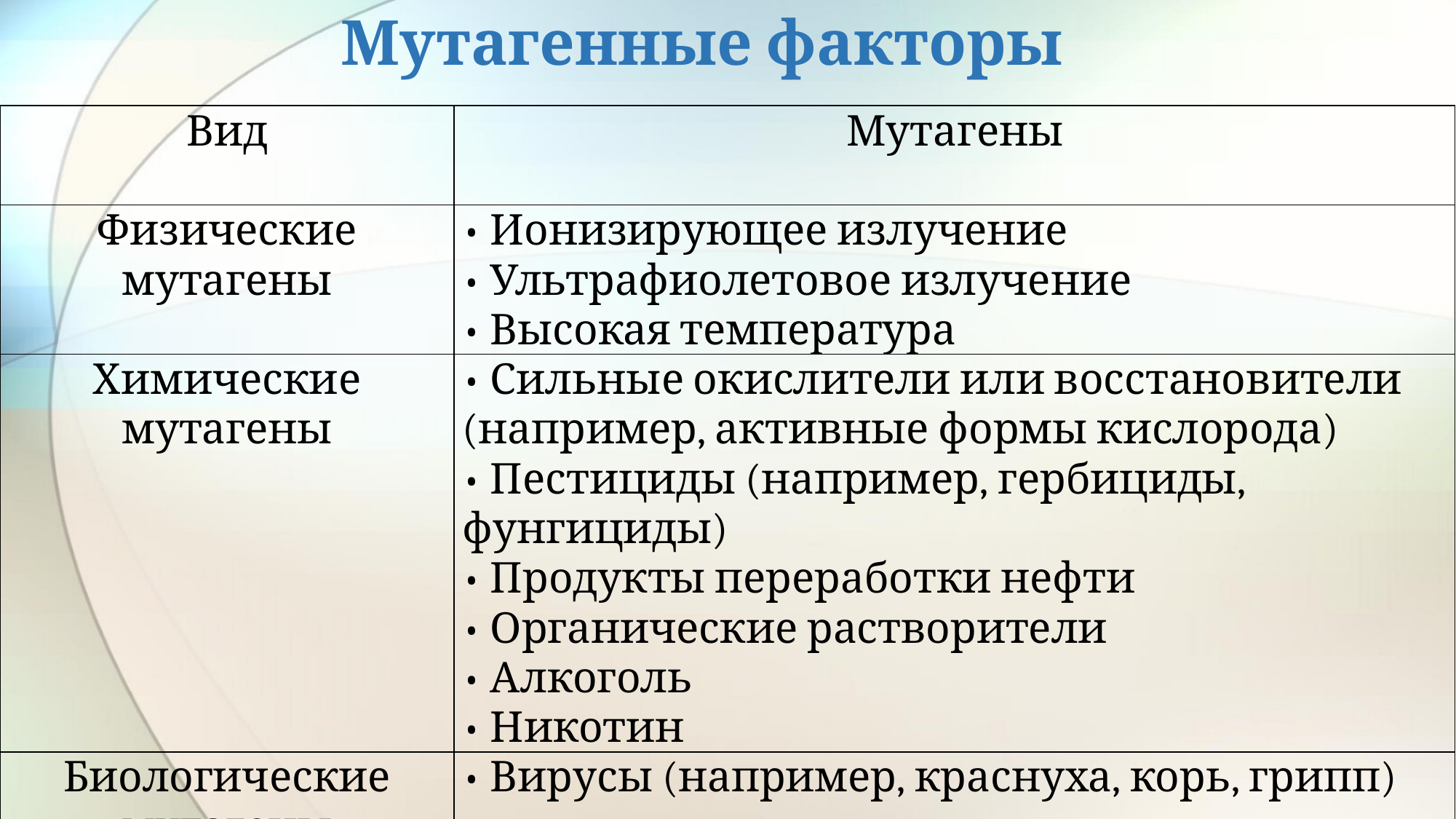

# Мутагенные факторы
| Вид | Мутагены |
| --- | --- |
| Физические мутагены | • Ионизирующее излучение • Ультрафиолетовое излучение • Высокая температура |
| Химические мутагены | • Сильные окислители или восстановители (например, активные формы кислорода) • Пестициды (например, гербициды, фунгициды) • Продукты переработки нефти • Органические растворители • Алкоголь • Никотин |
| Биологические мутагены | • Вирусы (например, краснуха, корь, грипп) |